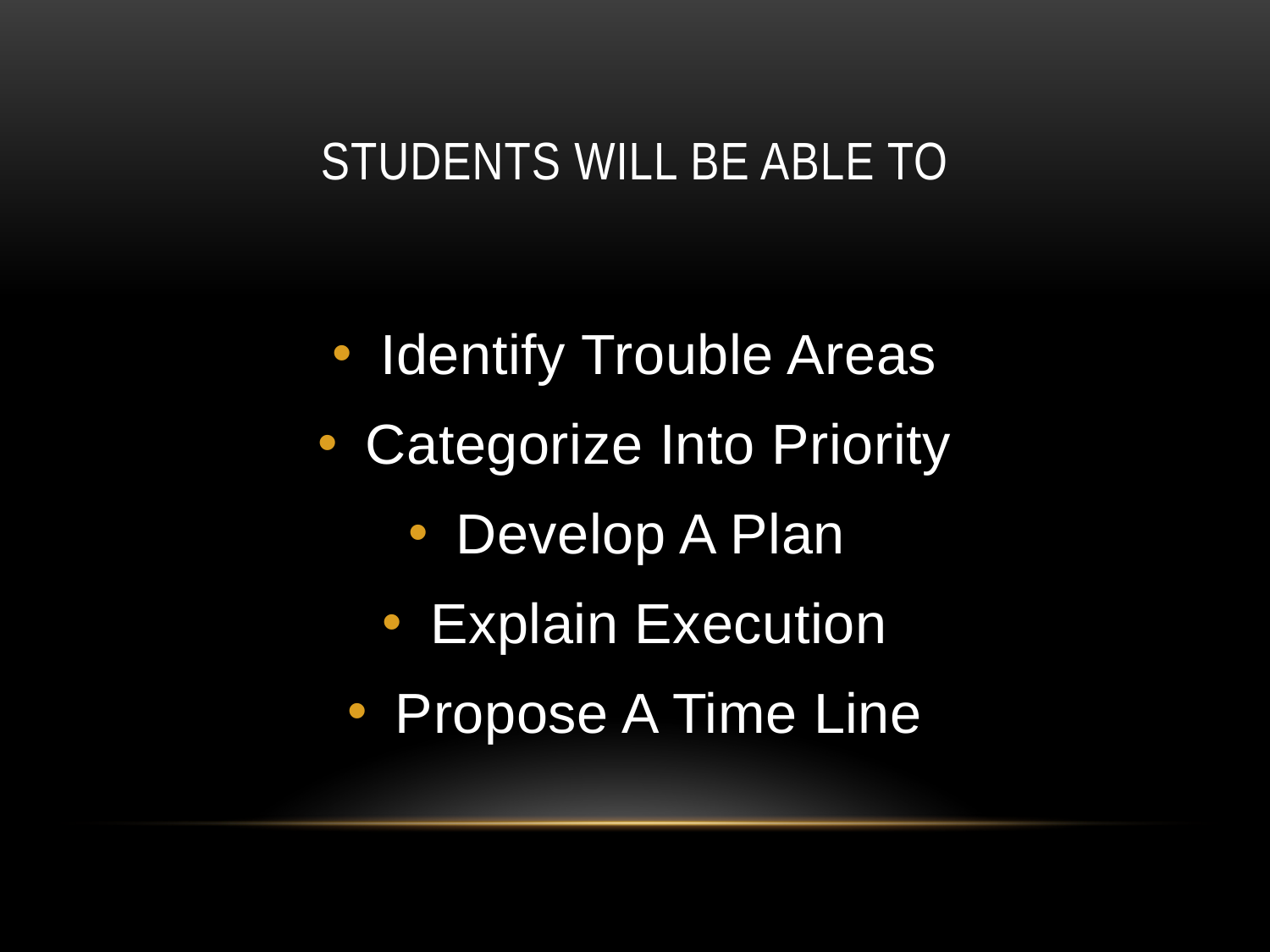

# Students Will be able to

Identify Trouble Areas
Categorize Into Priority
Develop A Plan
Explain Execution
Propose A Time Line